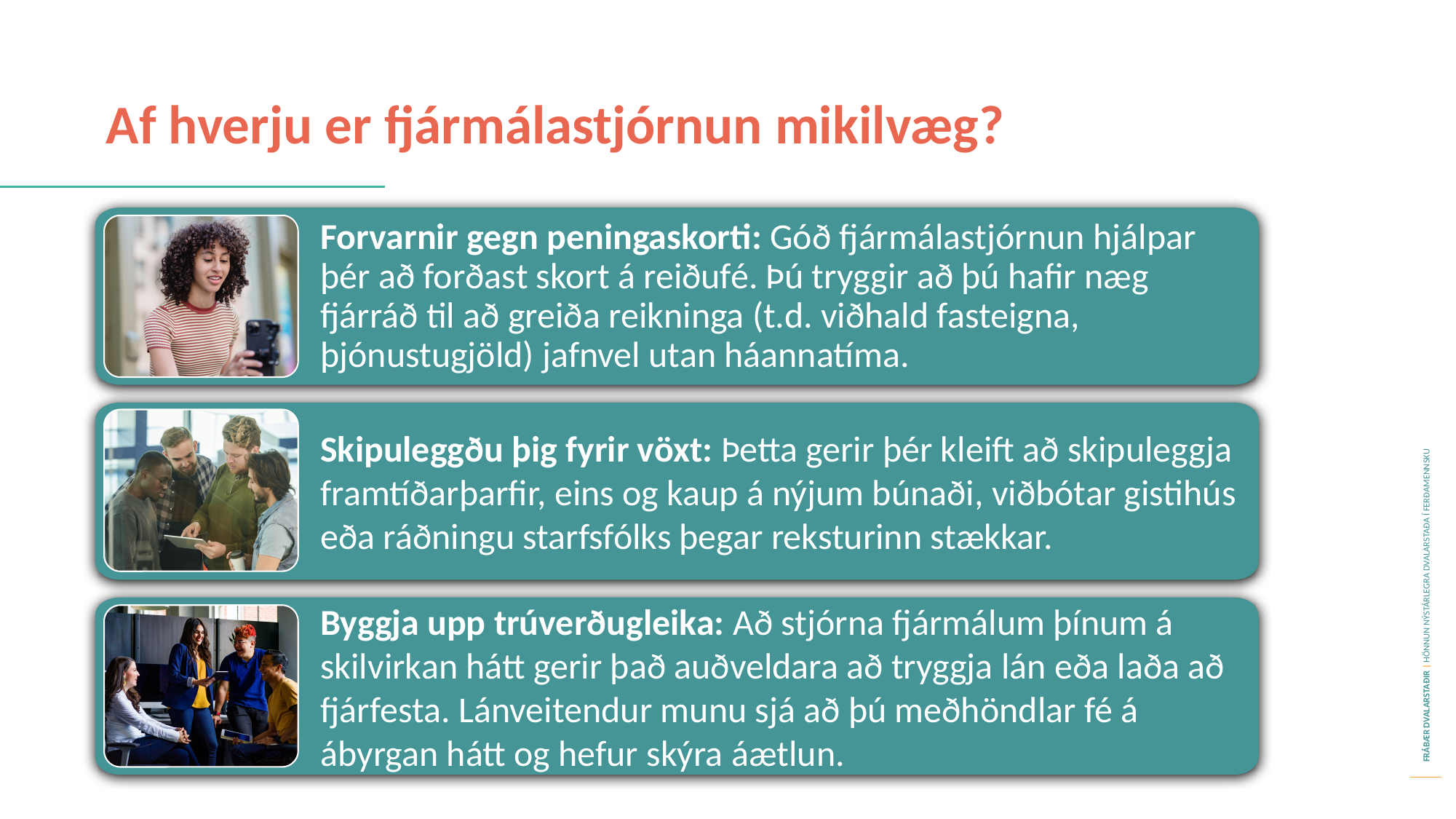

Af hverju er fjármálastjórnun mikilvæg?
Forvarnir gegn peningaskorti: Góð fjármálastjórnun hjálpar þér að forðast skort á reiðufé. Þú tryggir að þú hafir næg fjárráð til að greiða reikninga (t.d. viðhald fasteigna, þjónustugjöld) jafnvel utan háannatíma.
Skipuleggðu þig fyrir vöxt: Þetta gerir þér kleift að skipuleggja framtíðarþarfir, eins og kaup á nýjum búnaði, viðbótar gistihús eða ráðningu starfsfólks þegar reksturinn stækkar.
Byggja upp trúverðugleika: Að stjórna fjármálum þínum á skilvirkan hátt gerir það auðveldara að tryggja lán eða laða að fjárfesta. Lánveitendur munu sjá að þú meðhöndlar fé á ábyrgan hátt og hefur skýra áætlun.